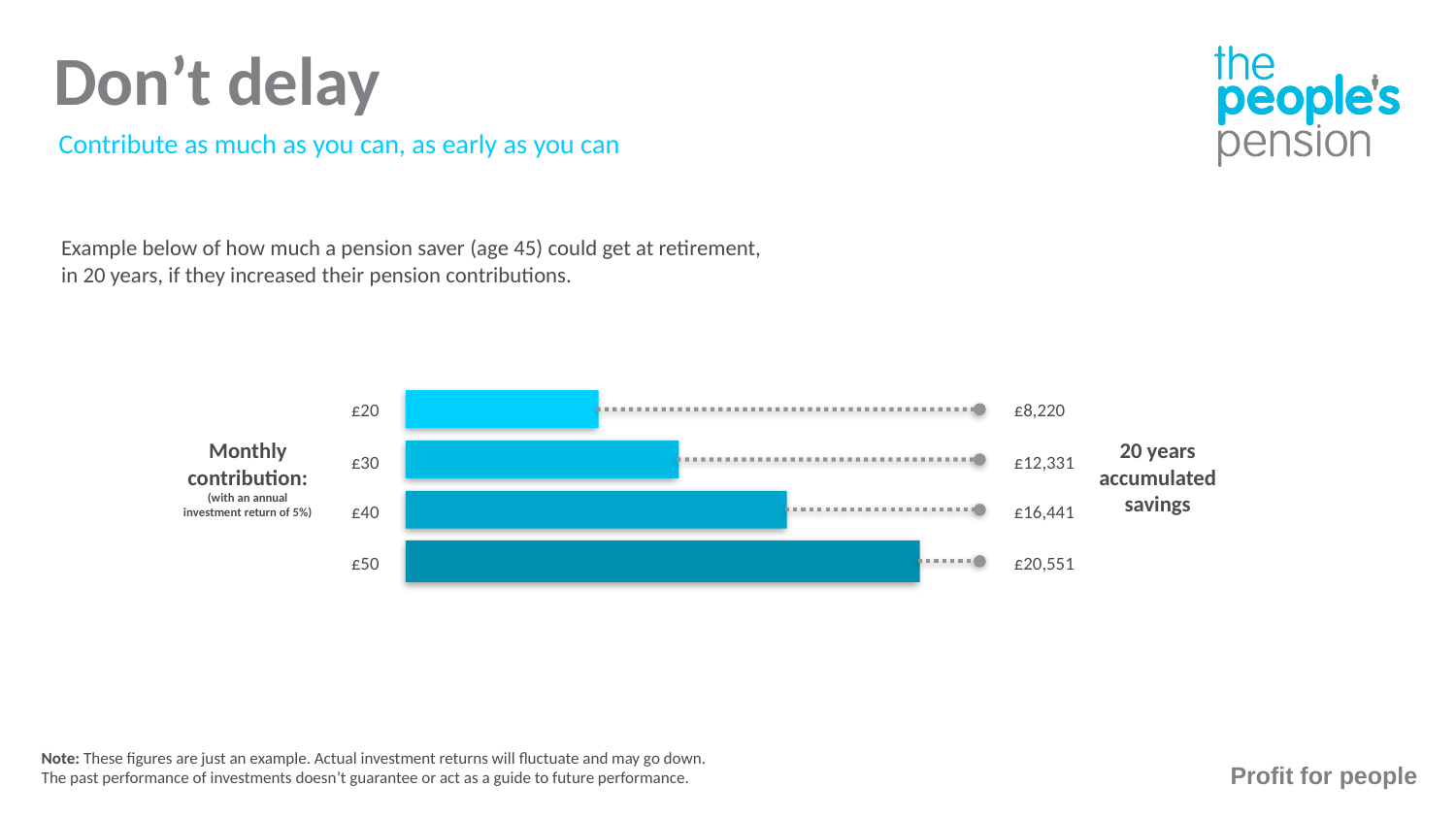

Don’t delay
Contribute as much as you can, as early as you can
Example below of how much a pension saver (age 45) could get at retirement,
in 20 years, if they increased their pension contributions.

£20
£8,220
Monthly contribution:
(with an annual investment return of 5%)
20 years accumulated savings
£30
£12,331
£40
£16,441
£50
£20,551
Note: These figures are just an example. Actual investment returns will fluctuate and may go down.
The past performance of investments doesn’t guarantee or act as a guide to future performance.

Profit for people